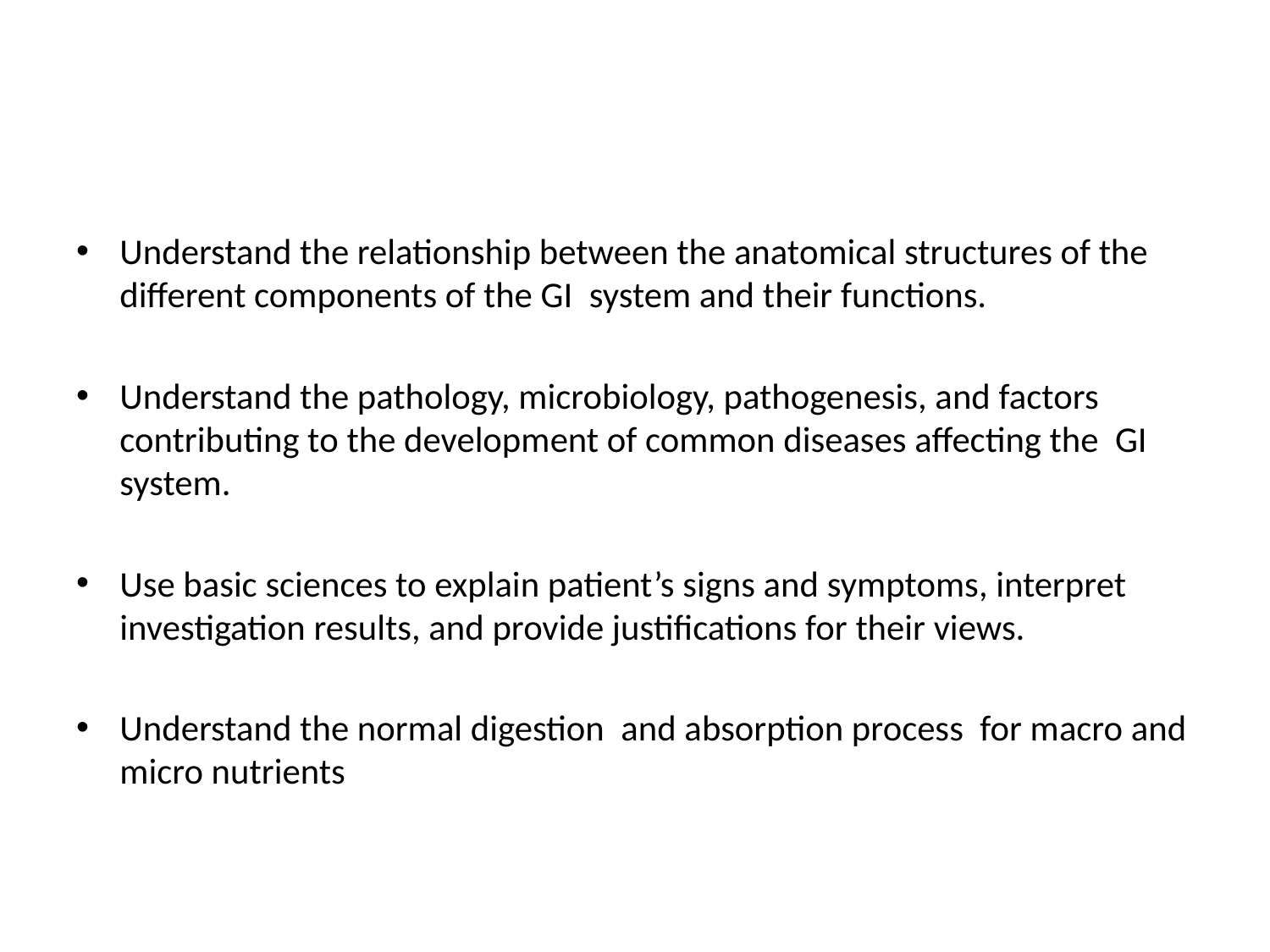

#
Understand the relationship between the anatomical structures of the different components of the GI  system and their functions.

Understand the pathology, microbiology, pathogenesis, and factors contributing to the development of common diseases affecting the  GI system.

Use basic sciences to explain patient’s signs and symptoms, interpret investigation results, and provide justifications for their views.

Understand the normal digestion  and absorption process  for macro and micro nutrients